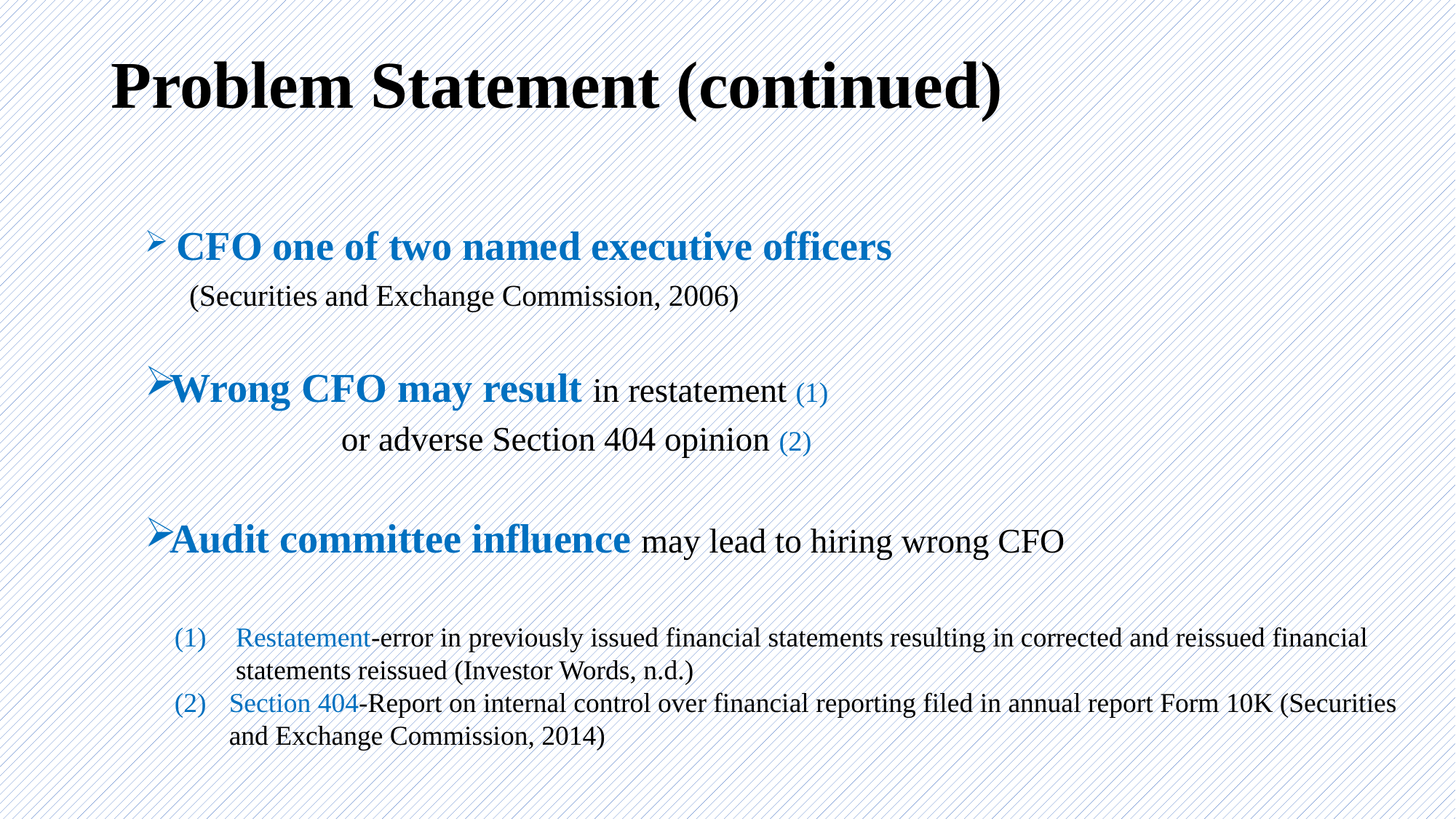

# Problem Statement (continued)
 CFO one of two named executive officers
      (Securities and Exchange Commission, 2006)

Wrong CFO may result in restatement (1)
                       or adverse Section 404 opinion (2)

Audit committee influence may lead to hiring wrong CFO

Restatement-error in previously issued financial statements resulting in corrected and reissued financial statements reissued (Investor Words, n.d.)
Section 404-Report on internal control over financial reporting filed in annual report Form 10K (Securities and Exchange Commission, 2014)